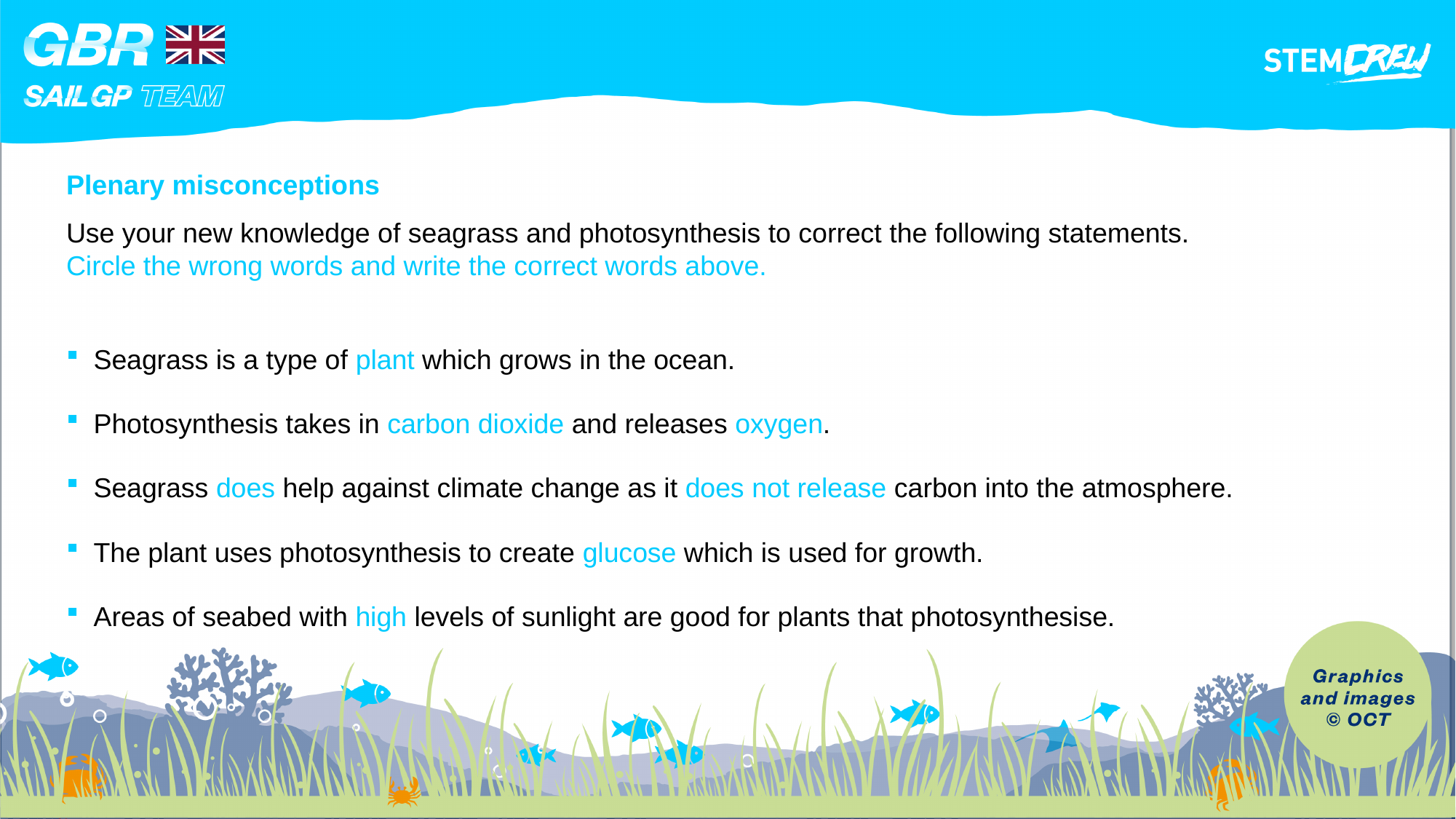

Plenary misconceptions
Use your new knowledge of seagrass and photosynthesis to correct the following statements.
Circle the wrong words and write the correct words above.

Seagrass is a type of plant which grows in the ocean.
Photosynthesis takes in carbon dioxide and releases oxygen.
Seagrass does help against climate change as it does not release carbon into the atmosphere.
The plant uses photosynthesis to create glucose which is used for growth.
Areas of seabed with high levels of sunlight are good for plants that photosynthesise.